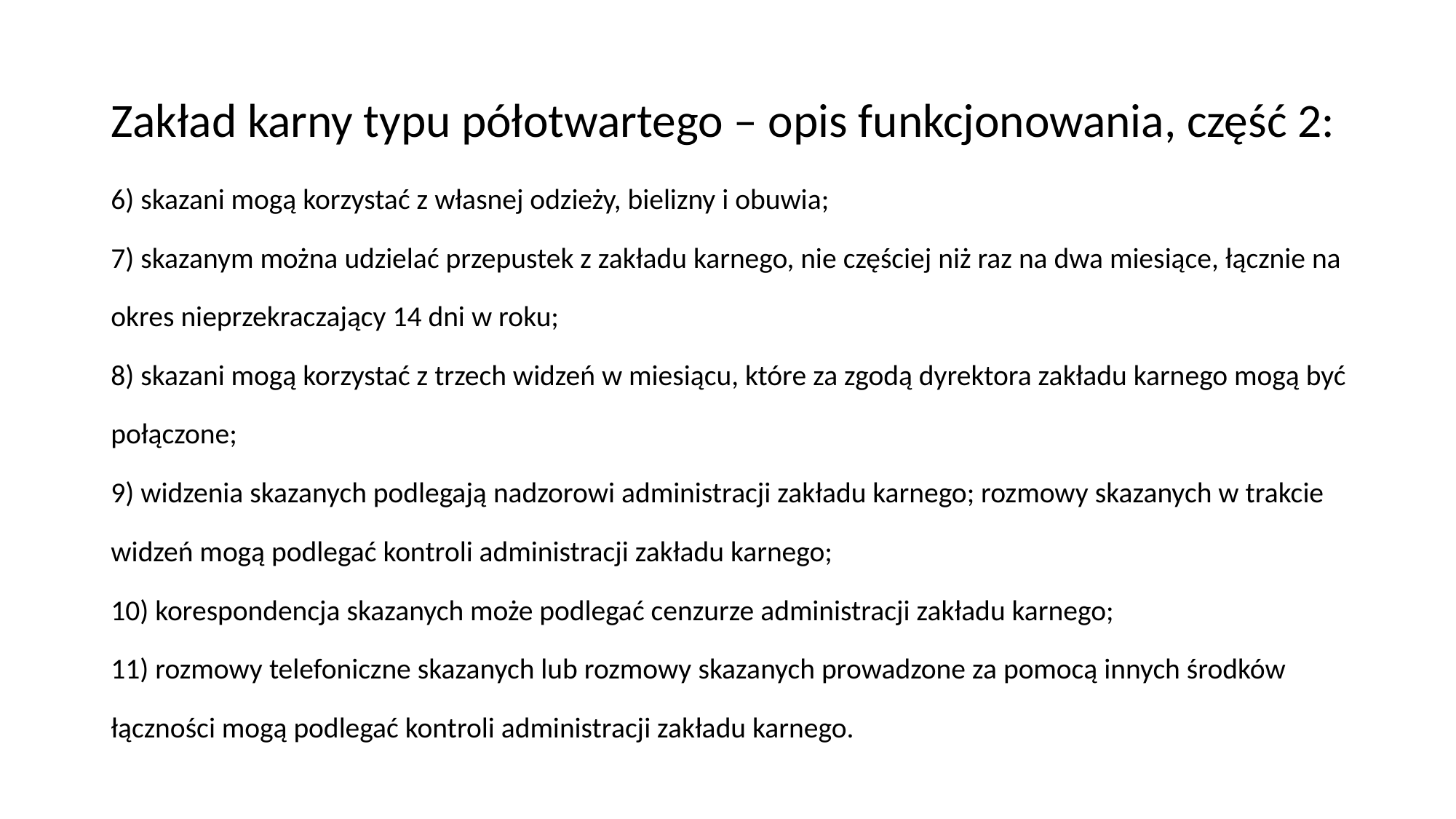

# Zakład karny typu półotwartego – opis funkcjonowania, część 2:
6) skazani mogą korzystać z własnej odzieży, bielizny i obuwia;
7) skazanym można udzielać przepustek z zakładu karnego, nie częściej niż raz na dwa miesiące, łącznie na okres nieprzekraczający 14 dni w roku;
8) skazani mogą korzystać z trzech widzeń w miesiącu, które za zgodą dyrektora zakładu karnego mogą być połączone;
9) widzenia skazanych podlegają nadzorowi administracji zakładu karnego; rozmowy skazanych w trakcie widzeń mogą podlegać kontroli administracji zakładu karnego;
10) korespondencja skazanych może podlegać cenzurze administracji zakładu karnego;
11) rozmowy telefoniczne skazanych lub rozmowy skazanych prowadzone za pomocą innych środków łączności mogą podlegać kontroli administracji zakładu karnego.